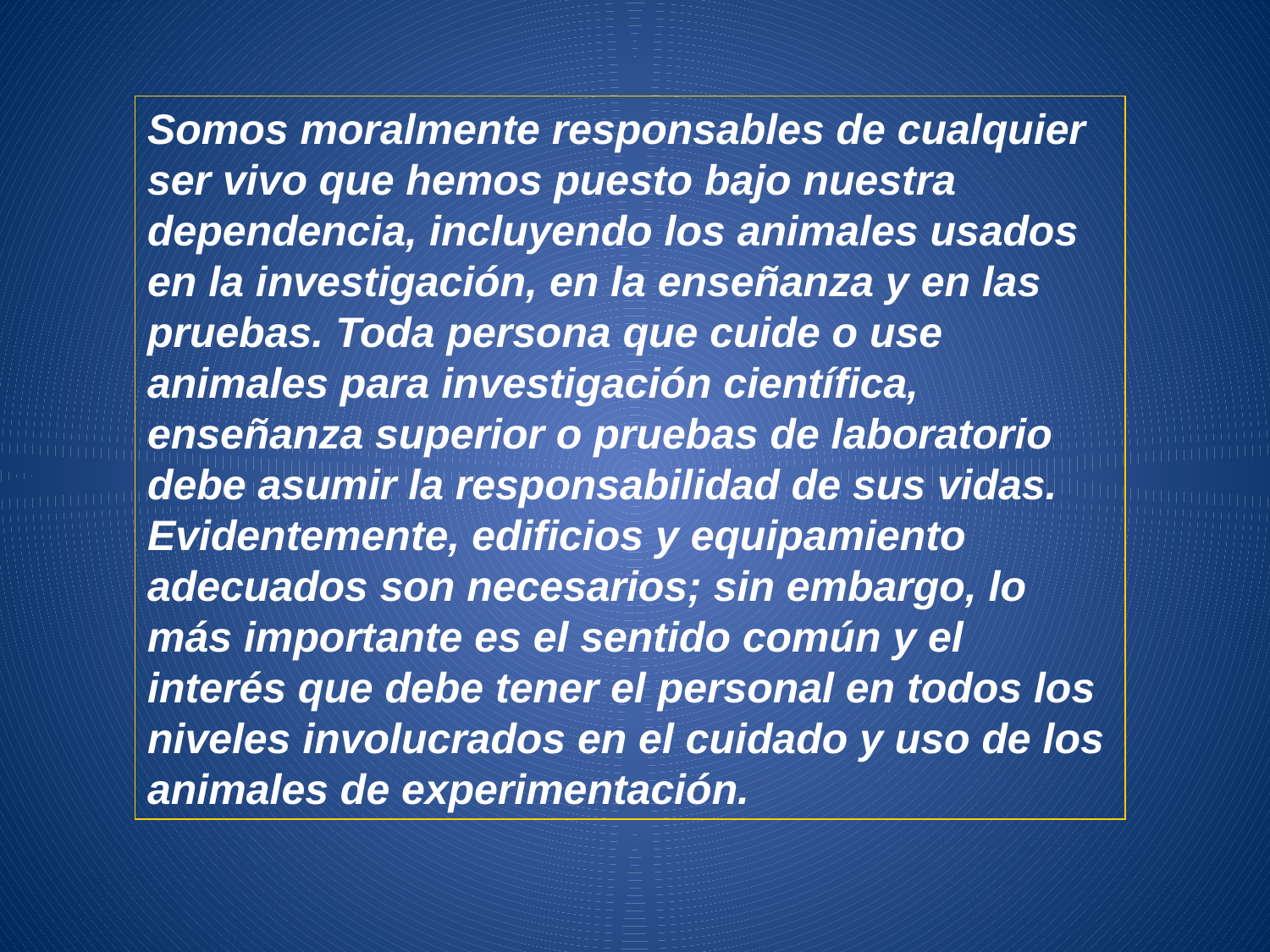

Somos moralmente responsables de cualquier ser vivo que hemos puesto bajo nuestra dependencia, incluyendo los animales usados en la investigación, en la enseñanza y en las pruebas. Toda persona que cuide o use animales para investigación científica, enseñanza superior o pruebas de laboratorio debe asumir la responsabilidad de sus vidas. Evidentemente, edificios y equipamiento adecuados son necesarios; sin embargo, lo más importante es el sentido común y el interés que debe tener el personal en todos los niveles involucrados en el cuidado y uso de los animales de experimentación.